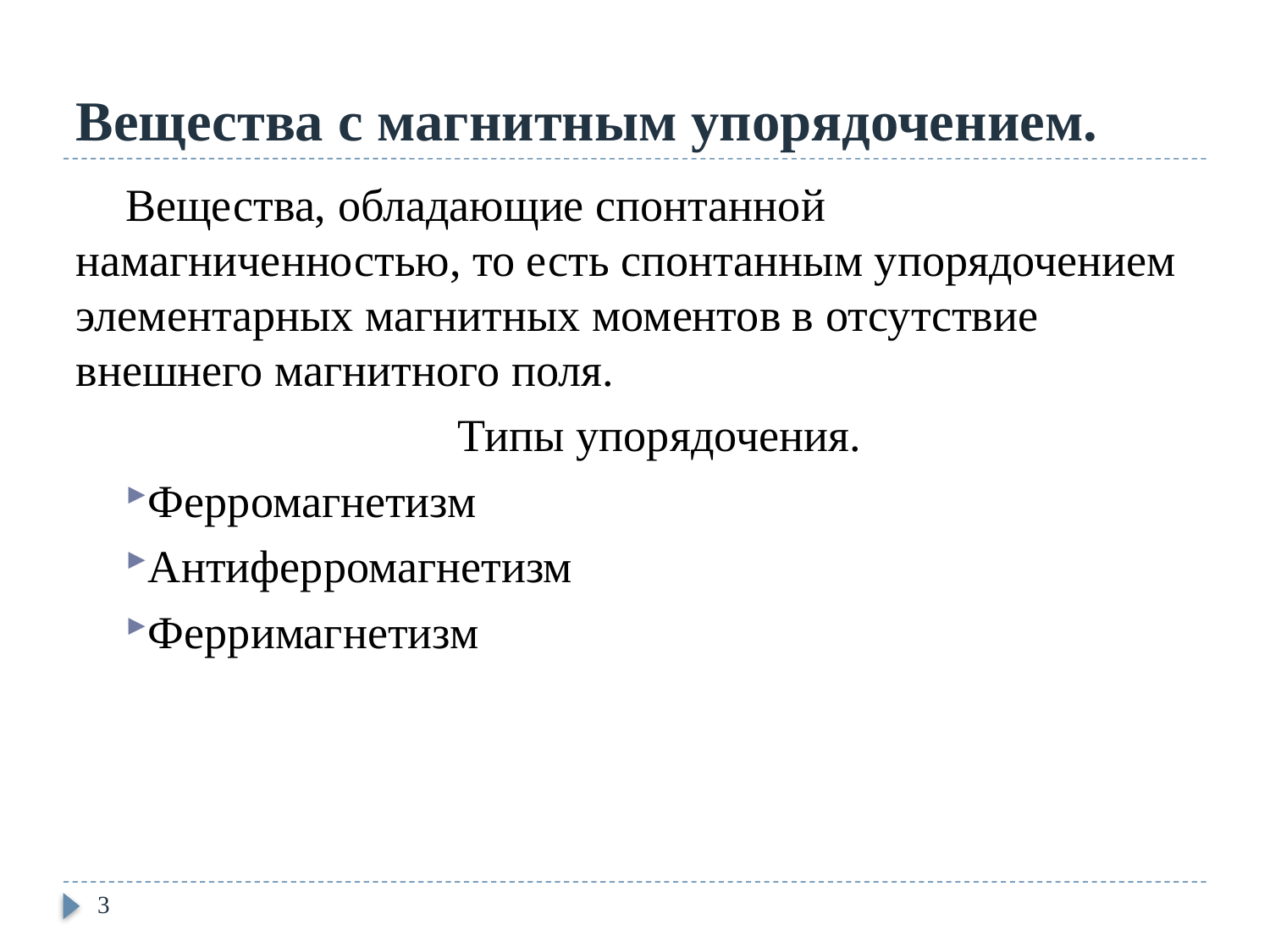

# Вещества с магнитным упорядочением.
Вещества, обладающие спонтанной намагниченностью, то есть спонтанным упорядочением элементарных магнитных моментов в отсутствие внешнего магнитного поля.
Типы упорядочения.
Ферромагнетизм
Антиферромагнетизм
Ферримагнетизм

3